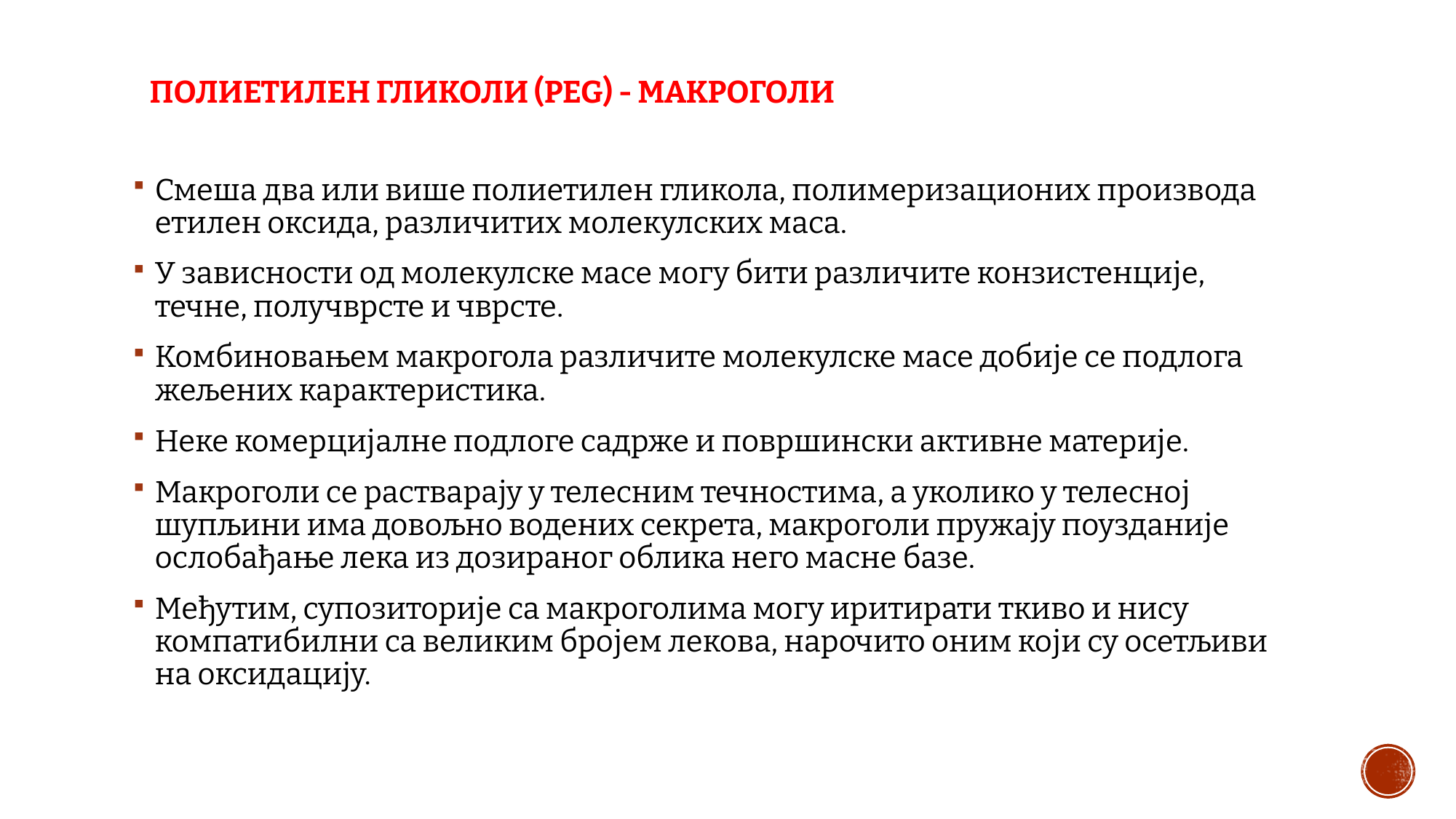

# Полиетилен гликоли (PEG) - макроголи

Смеша два или више полиетилен гликола, полимеризационих производа етилен оксида, различитих молекулских маса.
У зависности од молекулске масе могу бити различите конзистенције, течне, получврсте и чврсте.
Комбиновањем макрогола различите молекулске масе добије се подлога жељених карактеристика.
Неке комерцијалне подлоге садрже и површински активне материје.
Макроголи се растварају у телесним течностима, а уколико у телесној шупљини има довољно водених секрета, макроголи пружају поузданије ослобађање лека из дозираног облика него масне базе.
Међутим, супозиторије са макроголима могу иритирати ткиво и нису компатибилни са великим бројем лекова, нарочито оним који су осетљиви на оксидацију.